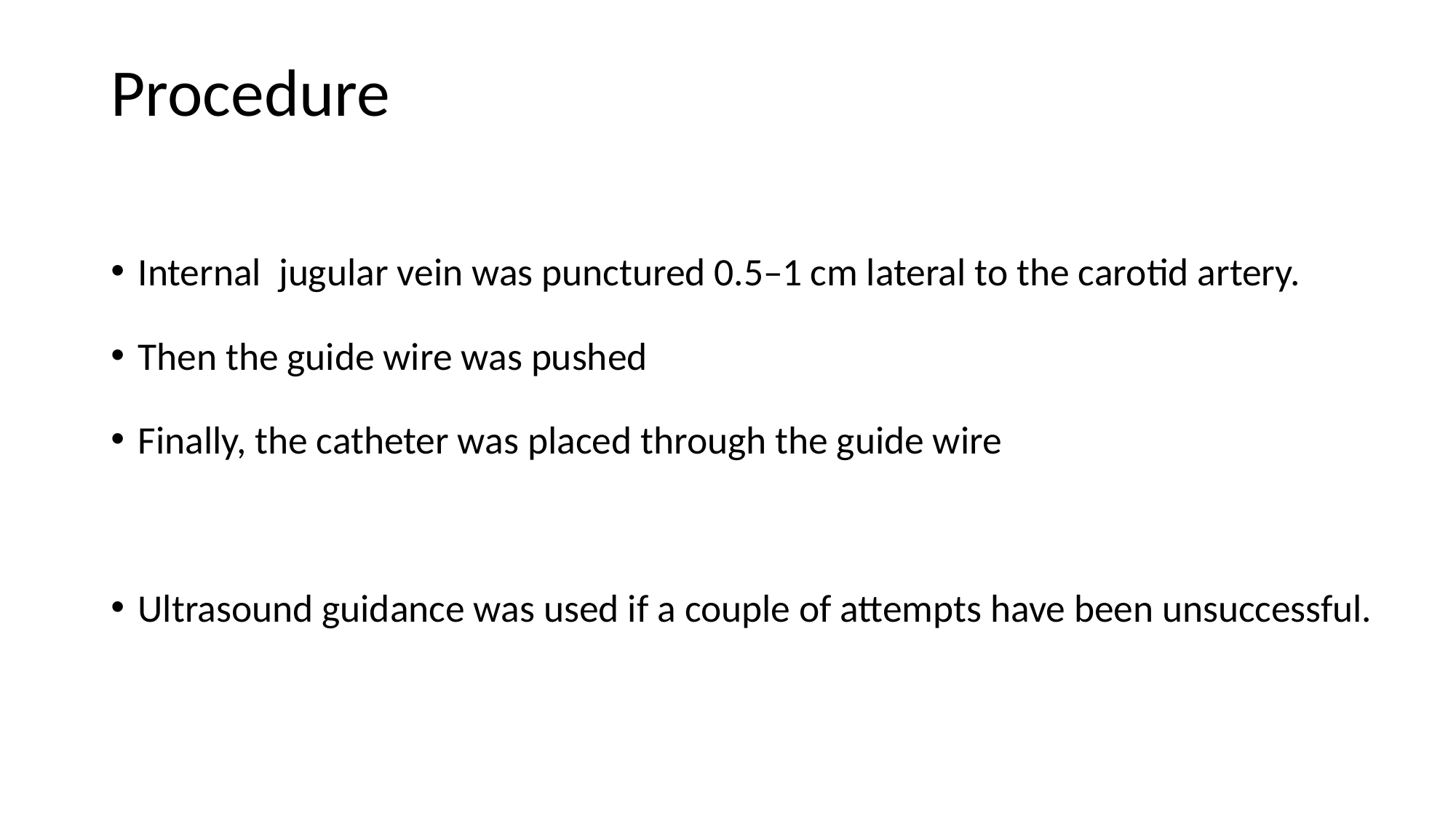

# Procedure
Internal  jugular vein was punctured 0.5–1 cm lateral to the carotid artery.
Then the guide wire was pushed
Finally, the catheter was placed through the guide wire

Ultrasound guidance was used if a couple of attempts have been unsuccessful.